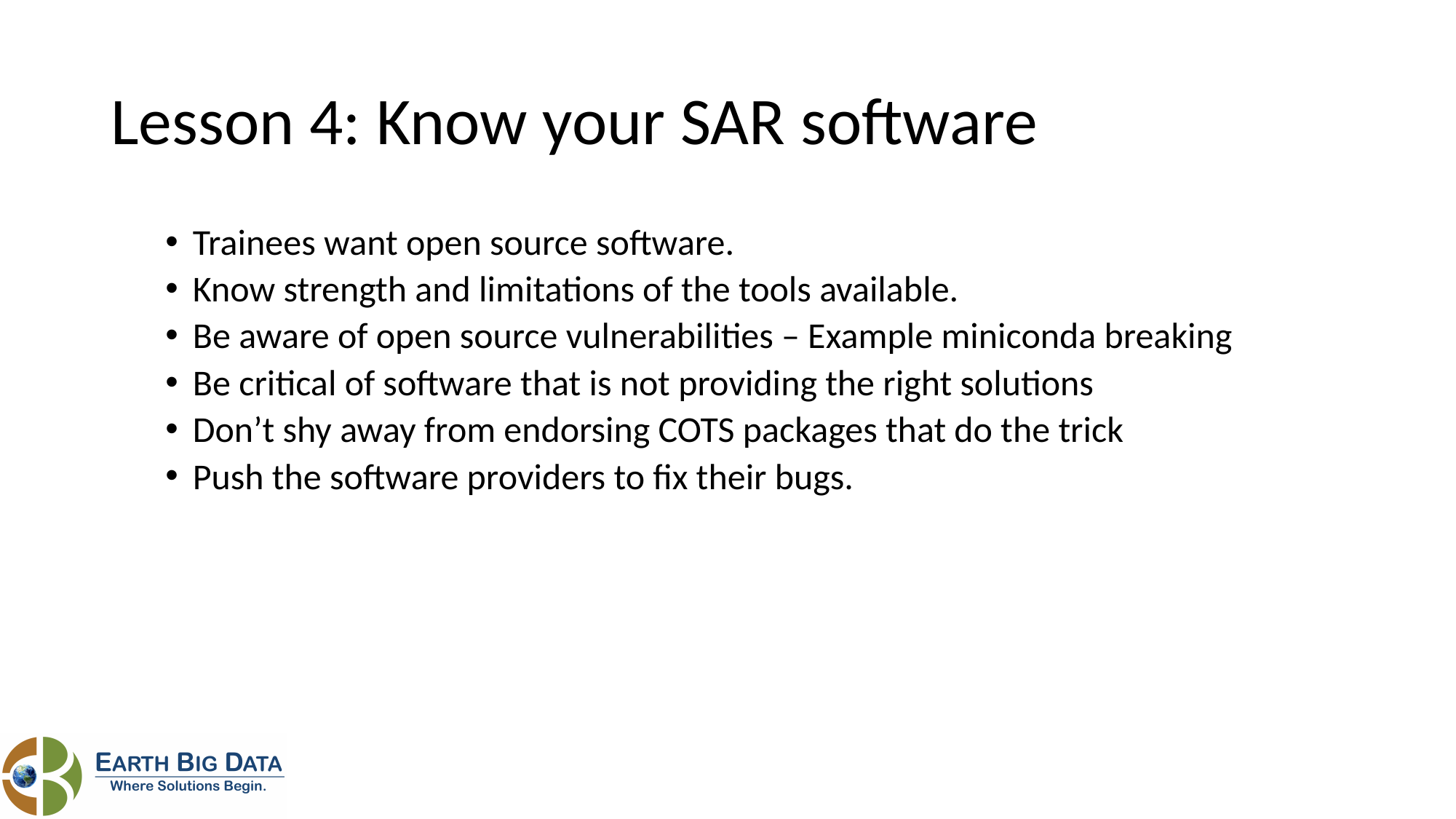

# Lesson 4: Know your SAR software
Trainees want open source software.
Know strength and limitations of the tools available.
Be aware of open source vulnerabilities – Example miniconda breaking
Be critical of software that is not providing the right solutions
Don’t shy away from endorsing COTS packages that do the trick
Push the software providers to fix their bugs.